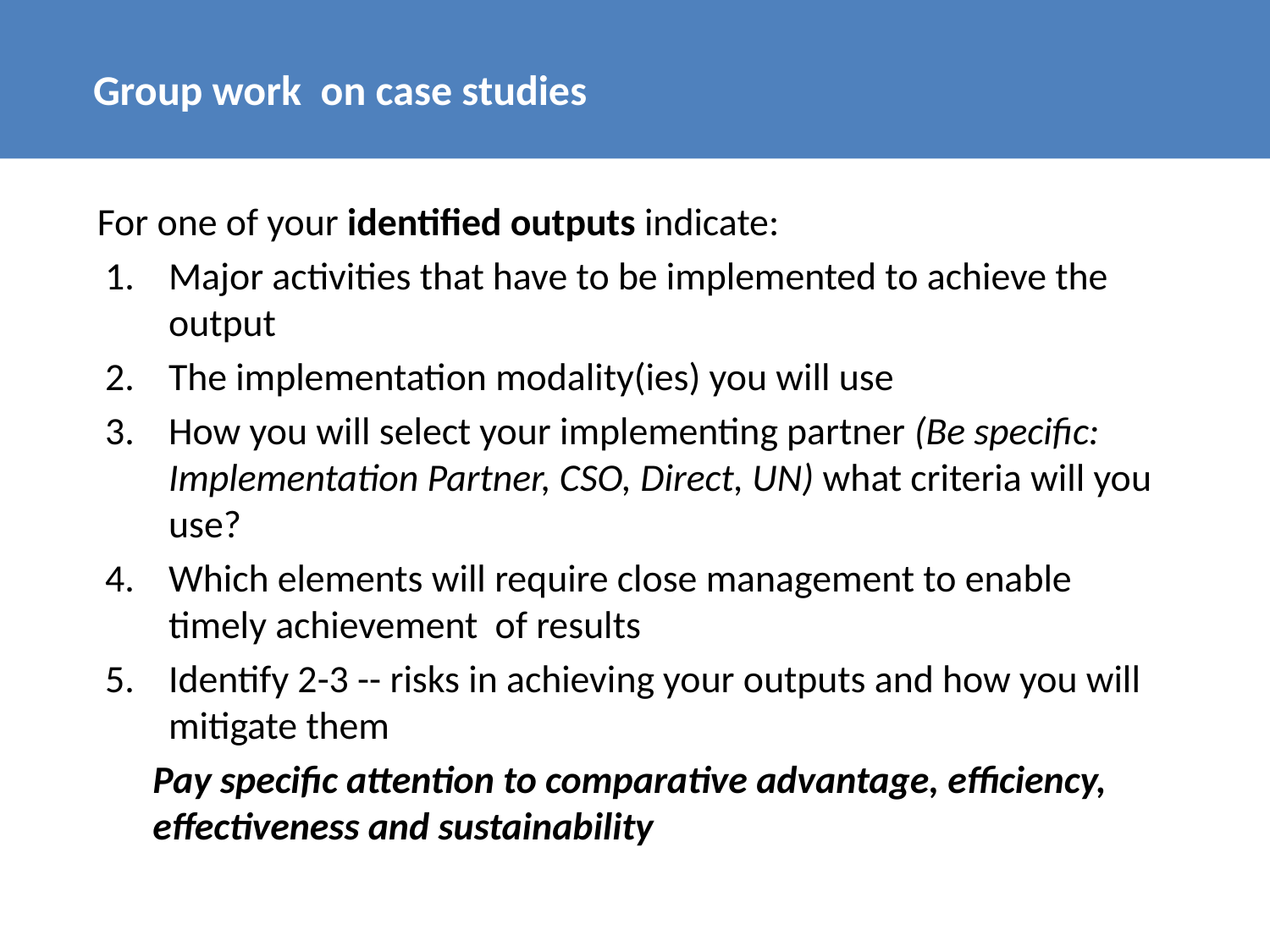

# Group work  on case studies
For one of your identified outputs indicate:
Major activities that have to be implemented to achieve the output
The implementation modality(ies) you will use
How you will select your implementing partner (Be specific: Implementation Partner, CSO, Direct, UN) what criteria will you use?
Which elements will require close management to enable timely achievement  of results
Identify 2-3 -- risks in achieving your outputs and how you will mitigate them
Pay specific attention to comparative advantage, efficiency, effectiveness and sustainability